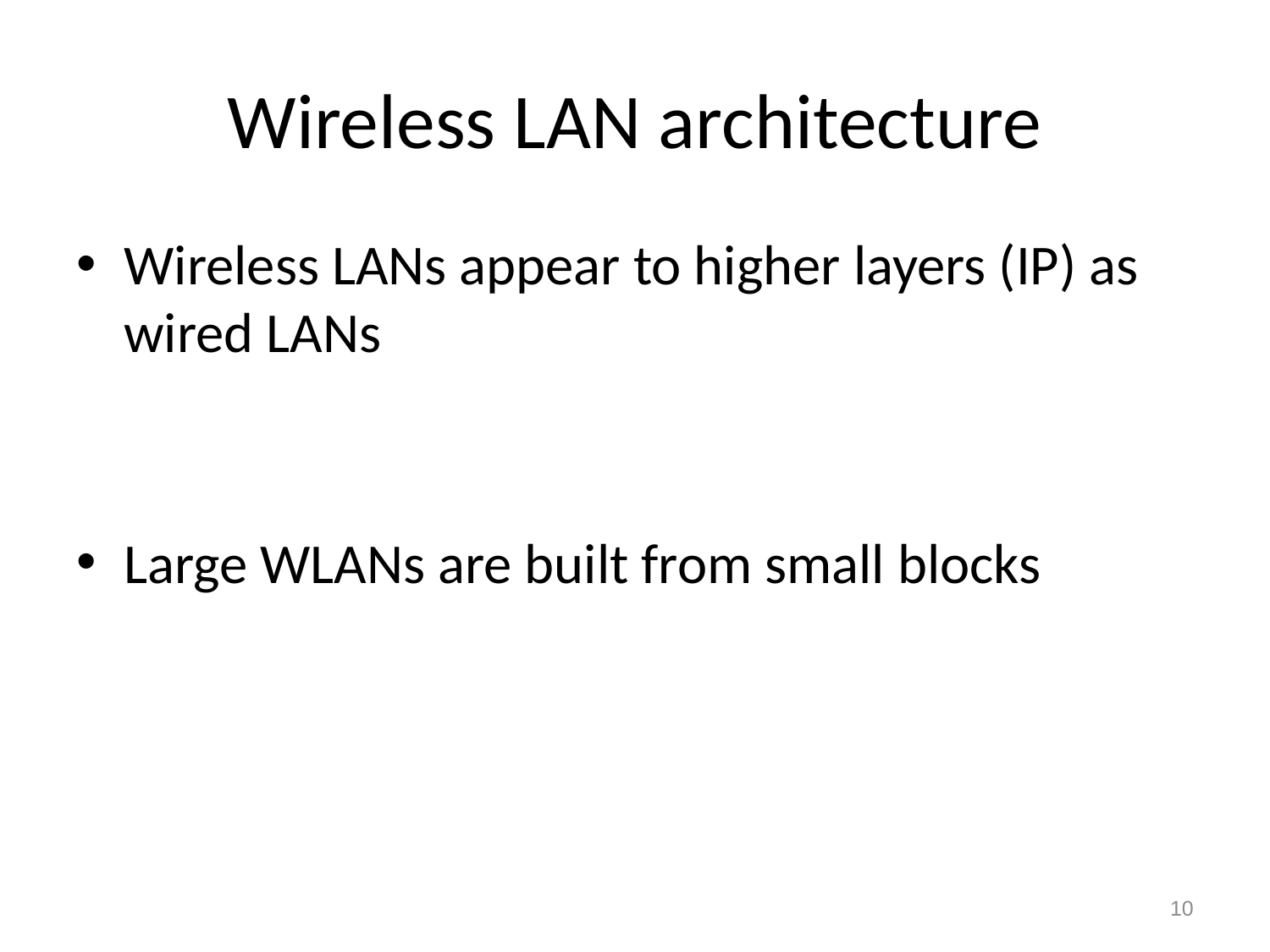

# Wireless LAN architecture
Wireless LANs appear to higher layers (IP) as wired LANs

Large WLANs are built from small blocks

10